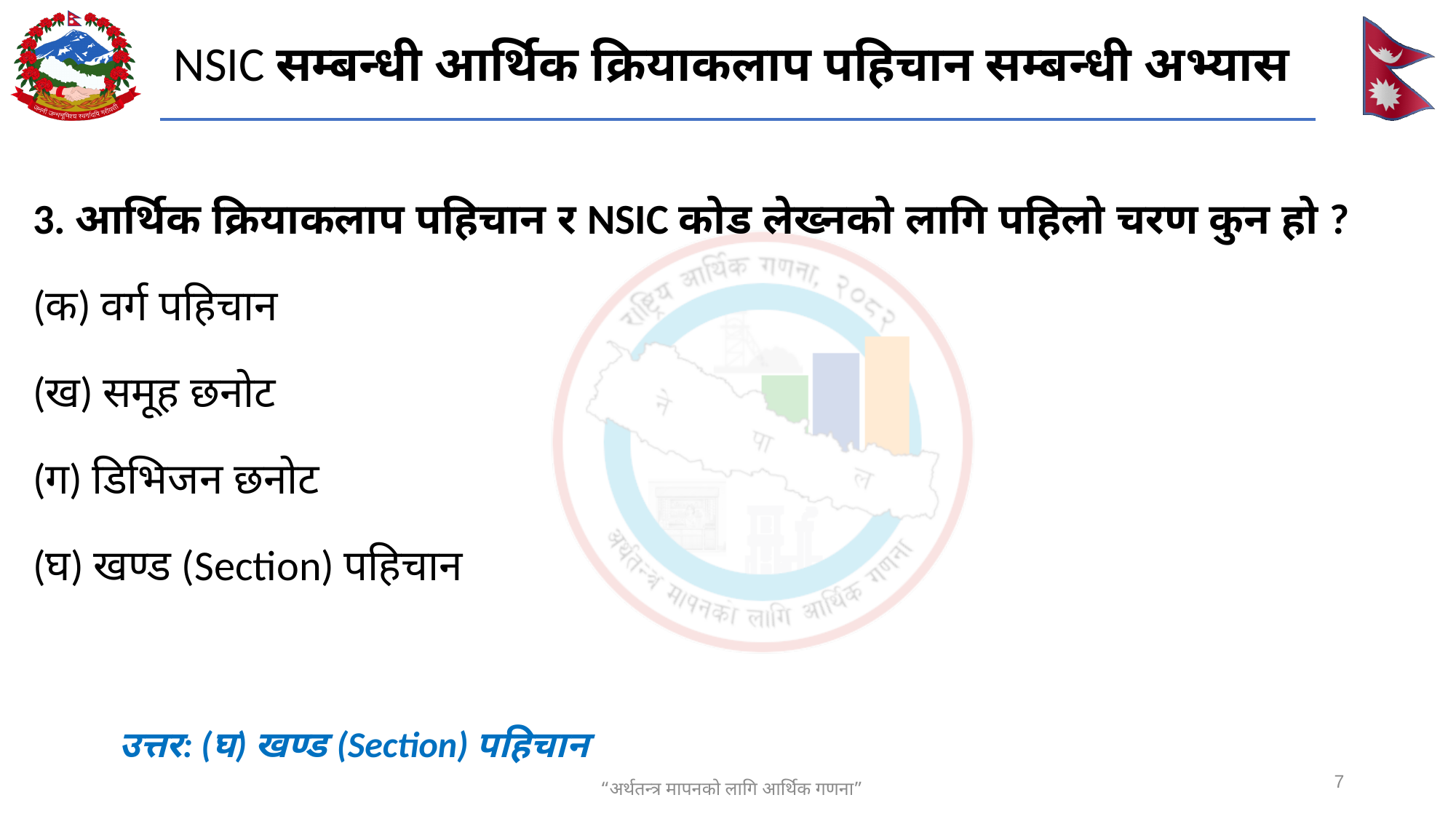

# NSIC सम्बन्धी आर्थिक क्रियाकलाप पहिचान सम्बन्धी अभ्यास
3. आर्थिक क्रियाकलाप पहिचान र NSIC कोड लेख्नको लागि पहिलो चरण कुन हो ?
(क) वर्ग पहिचान
(ख) समूह छनोट
(ग) डिभिजन छनोट
(घ) खण्ड (Section) पहिचान

उत्तर: (घ) खण्ड (Section) पहिचान
7
“अर्थतन्त्र मापनको लागि आर्थिक गणना”